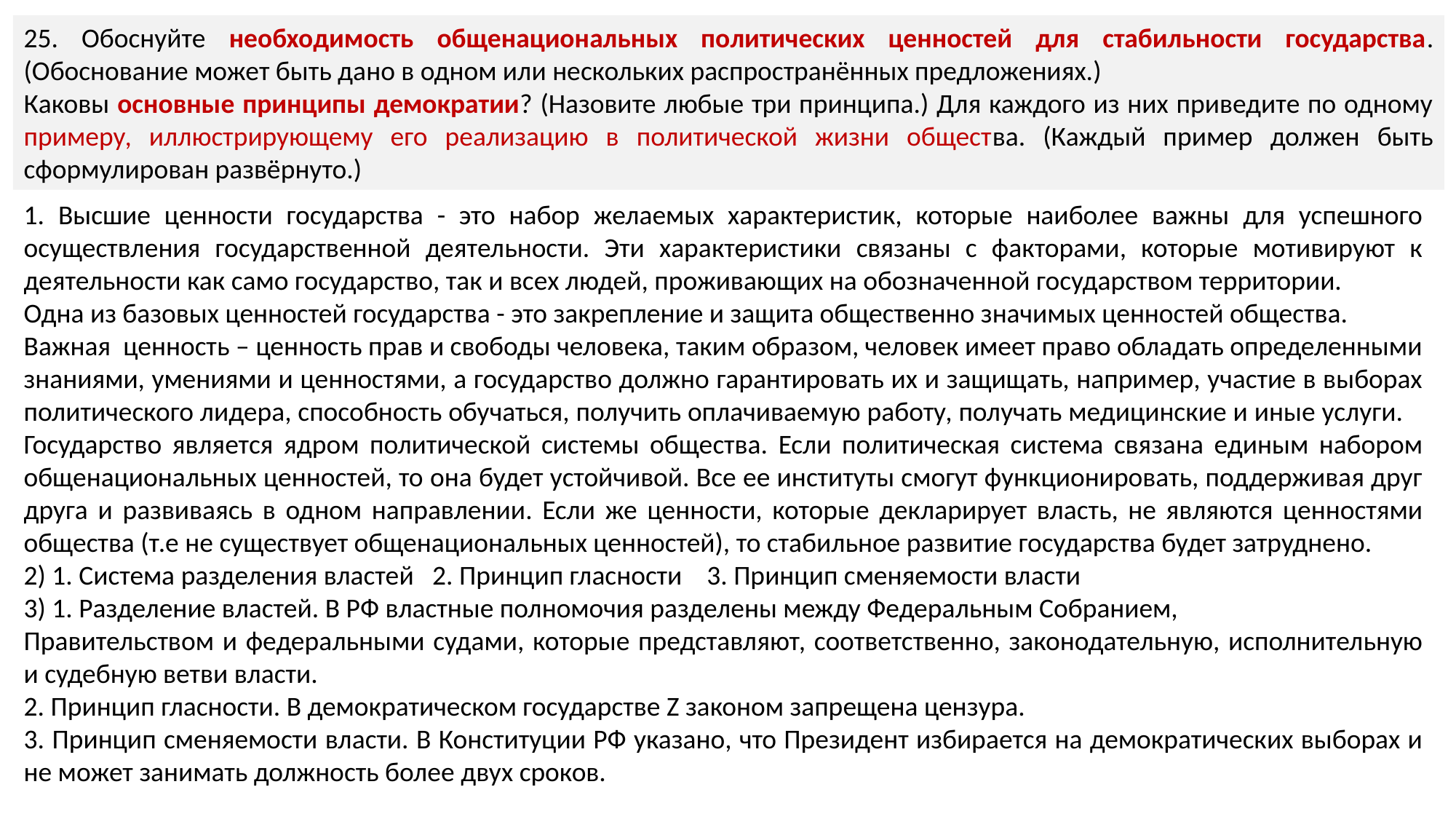

25. Обоснуйте необходимость общенациональных политических ценностей для стабильности государства. (Обоснование может быть дано в одном или нескольких распространённых предложениях.)
Каковы основные принципы демократии? (Назовите любые три принципа.) Для каждого из них приведите по одному примеру, иллюстрирующему его реализацию в политической жизни общества. (Каждый пример должен быть сформулирован развёрнуто.)
1. Высшие ценности государства - это набор желаемых характеристик, которые наиболее важны для успешного осуществления государственной деятельности. Эти характеристики связаны с факторами, которые мотивируют к деятельности как само государство, так и всех людей, проживающих на обозначенной государством территории.
Одна из базовых ценностей государства - это закрепление и защита общественно значимых ценностей общества.
Важная  ценность – ценность прав и свободы человека, таким образом, человек имеет право обладать определенными знаниями, умениями и ценностями, а государство должно гарантировать их и защищать, например, участие в выборах политического лидера, способность обучаться, получить оплачиваемую работу, получать медицинские и иные услуги.    Государство является ядром политической системы общества. Если политическая система связана единым набором общенациональных ценностей, то она будет устойчивой. Все ее институты смогут функционировать, поддерживая друг друга и развиваясь в одном направлении. Если же ценности, которые декларирует власть, не являются ценностями общества (т.е не существует общенациональных ценностей), то стабильное развитие государства будет затруднено.
2) 1. Система разделения властей   2. Принцип гласности    3. Принцип сменяемости власти
3) 1. Разделение властей. В РФ властные полномочия разделены между Федеральным Собранием,
Правительством и федеральными судами, которые представляют, соответственно, законодательную, исполнительную и судебную ветви власти.
2. Принцип гласности. В демократическом государстве Z законом запрещена цензура.
3. Принцип сменяемости власти. В Конституции РФ указано, что Президент избирается на демократических выборах и не может занимать должность более двух сроков.